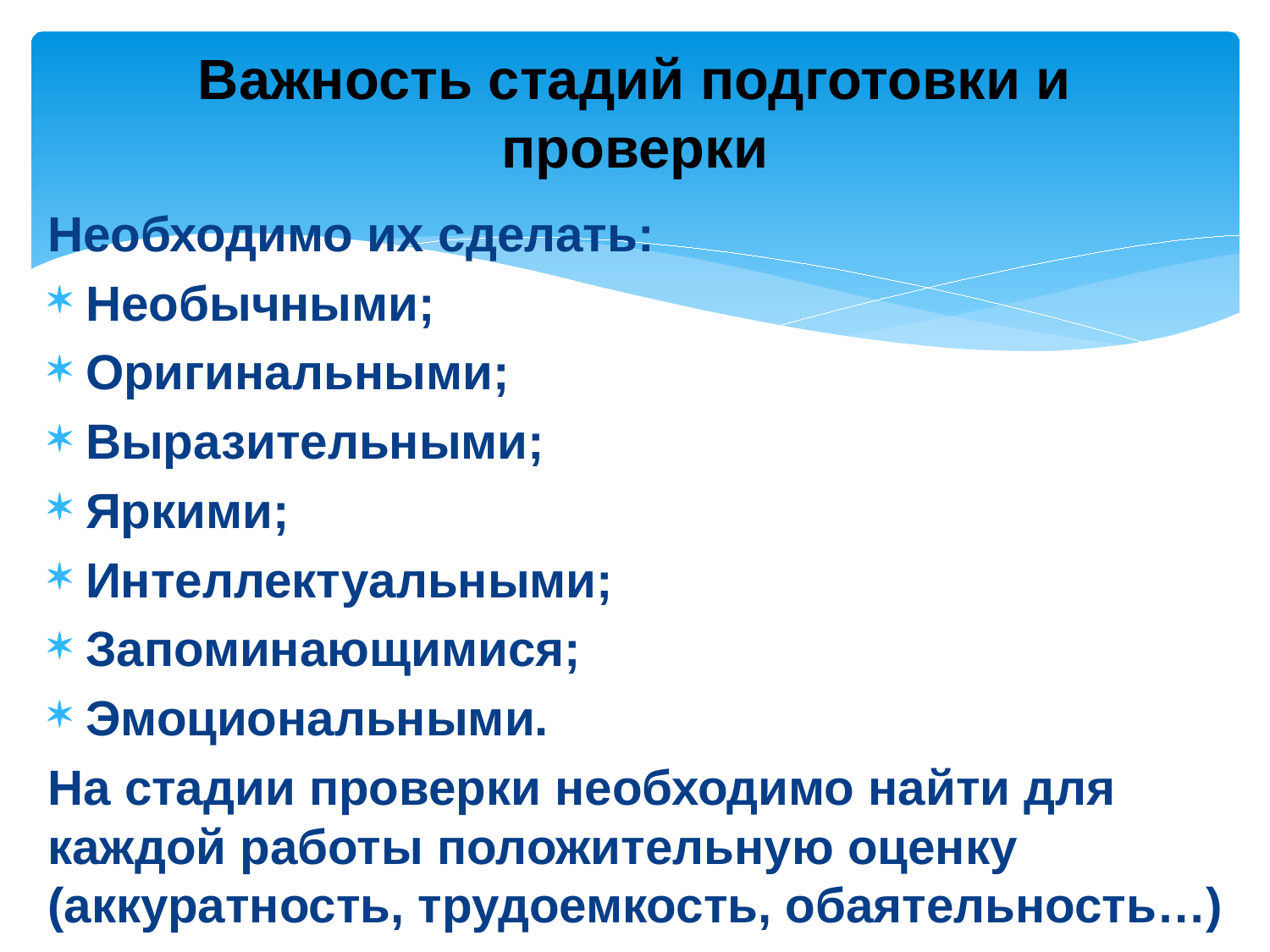

# Важность стадий подготовки и проверки
Необходимо их сделать:
Необычными;
Оригинальными;
Выразительными;
Яркими;
Интеллектуальными;
Запоминающимися;
Эмоциональными.
На стадии проверки необходимо найти для каждой работы положительную оценку (аккуратность, трудоемкость, обаятельность…)